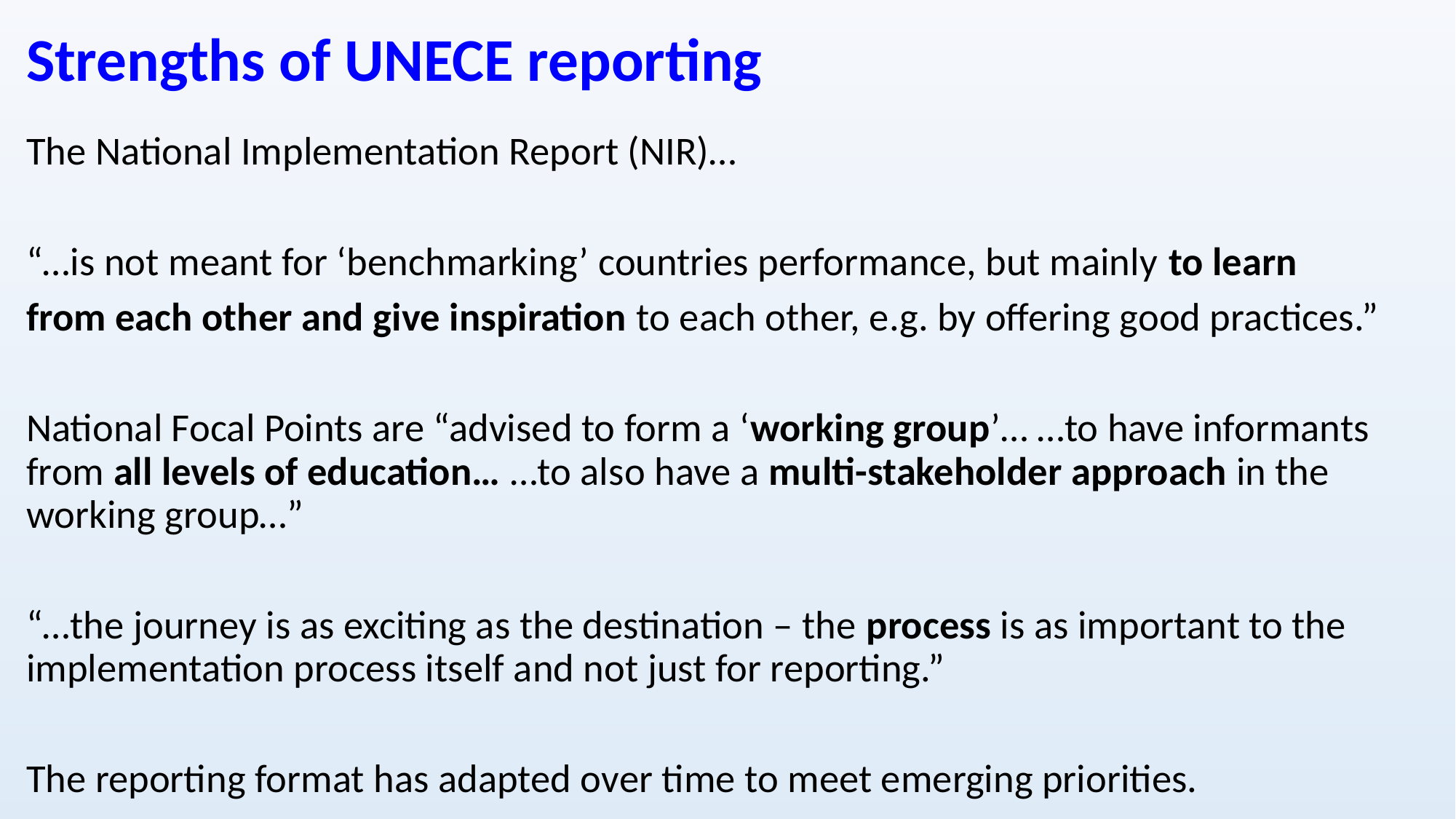

# Strengths of UNECE reporting
The National Implementation Report (NIR)…

“…is not meant for ‘benchmarking’ countries performance, but mainly to learn
from each other and give inspiration to each other, e.g. by offering good practices.”

National Focal Points are “advised to form a ‘working group’… …to have informants from all levels of education… …to also have a multi-stakeholder approach in the working group…”

“…the journey is as exciting as the destination – the process is as important to the implementation process itself and not just for reporting.”

The reporting format has adapted over time to meet emerging priorities.